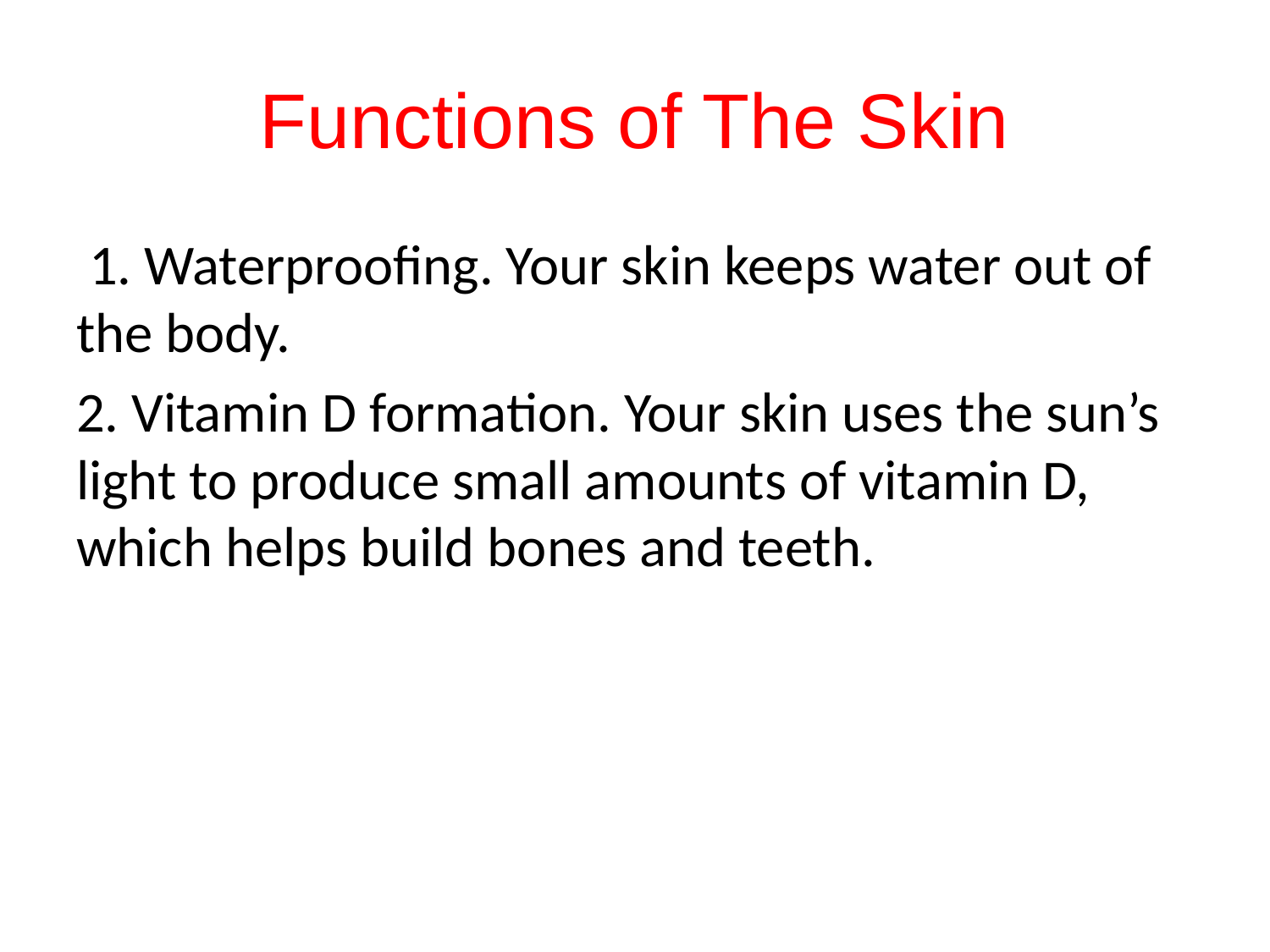

# Functions of The Skin
 1. Waterproofing. Your skin keeps water out of the body.
2. Vitamin D formation. Your skin uses the sun’s light to produce small amounts of vitamin D, which helps build bones and teeth.